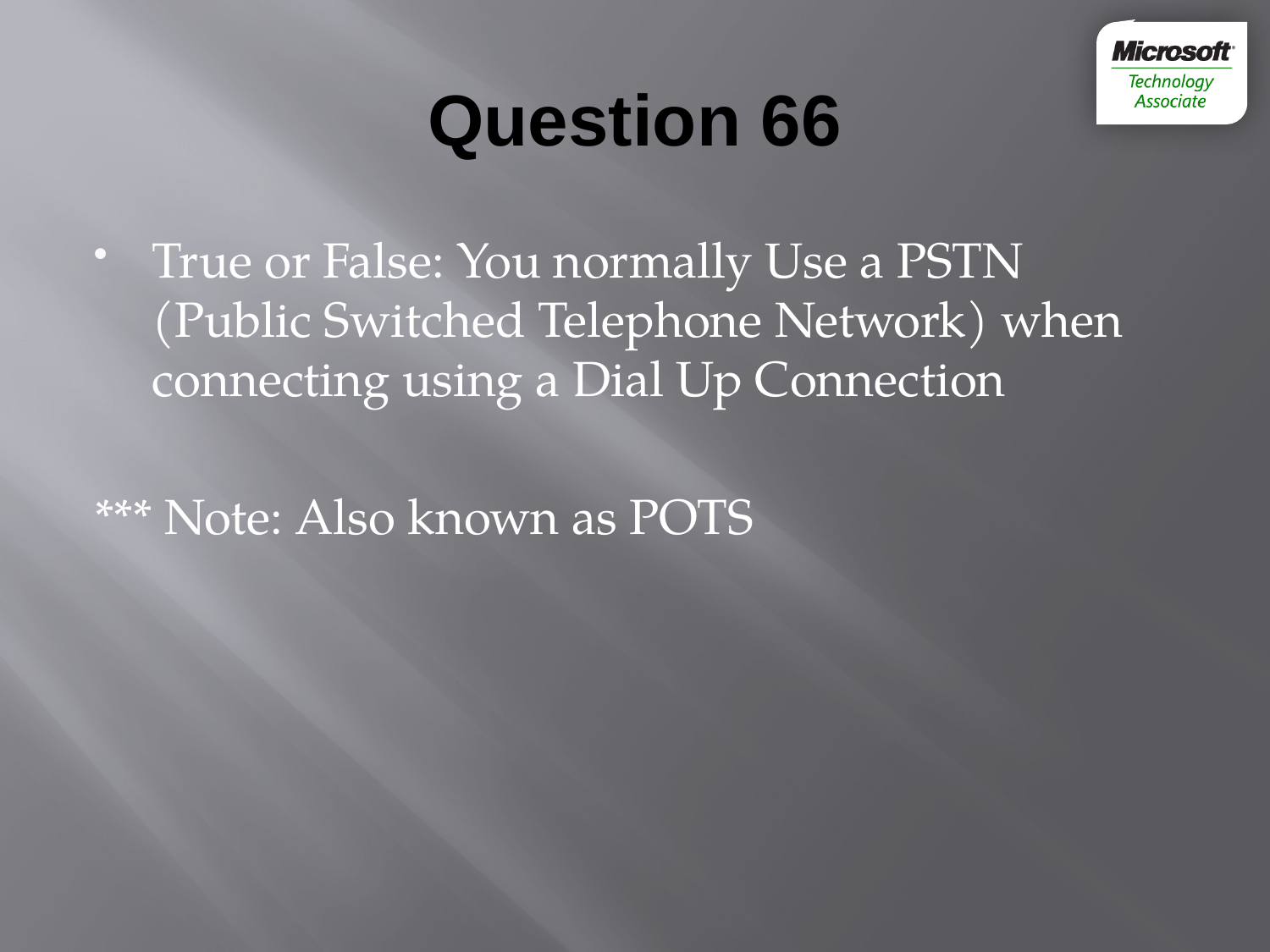

# Question 66
True or False: You normally Use a PSTN (Public Switched Telephone Network) when connecting using a Dial Up Connection

*** Note: Also known as POTS